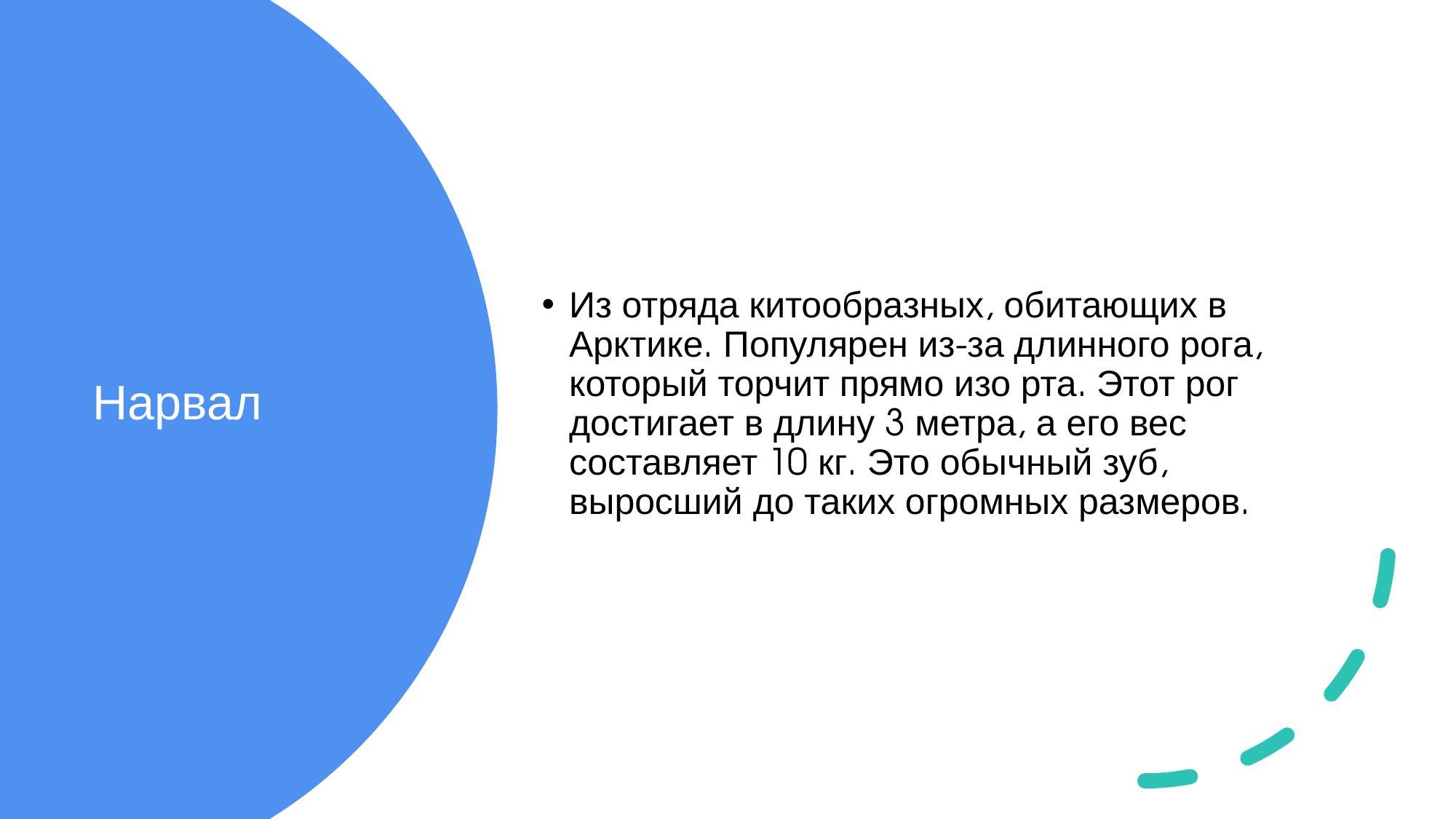

Из отряда китообразных, обитающих в Арктике. Популярен из-за длинного рога, который торчит прямо изо рта. Этот рог достигает в длину 3 метра, а его вес составляет 10 кг. Это обычный зуб, выросший до таких огромных размеров.
# Нарвал